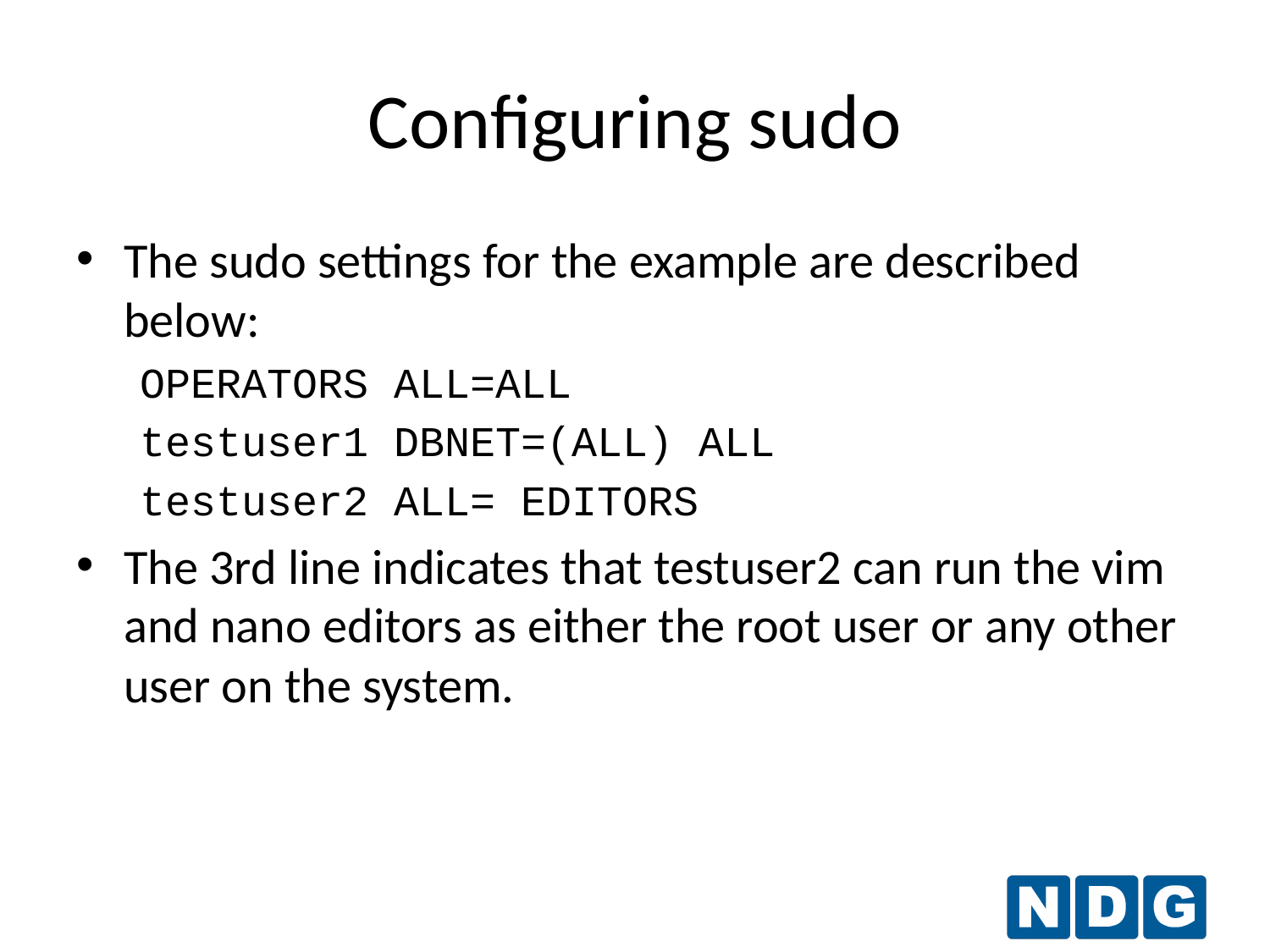

# Configuring sudo
The sudo settings for the example are described below:
OPERATORS ALL=ALL
testuser1 DBNET=(ALL) ALL
testuser2 ALL= EDITORS
The 3rd line indicates that testuser2 can run the vim and nano editors as either the root user or any other user on the system.